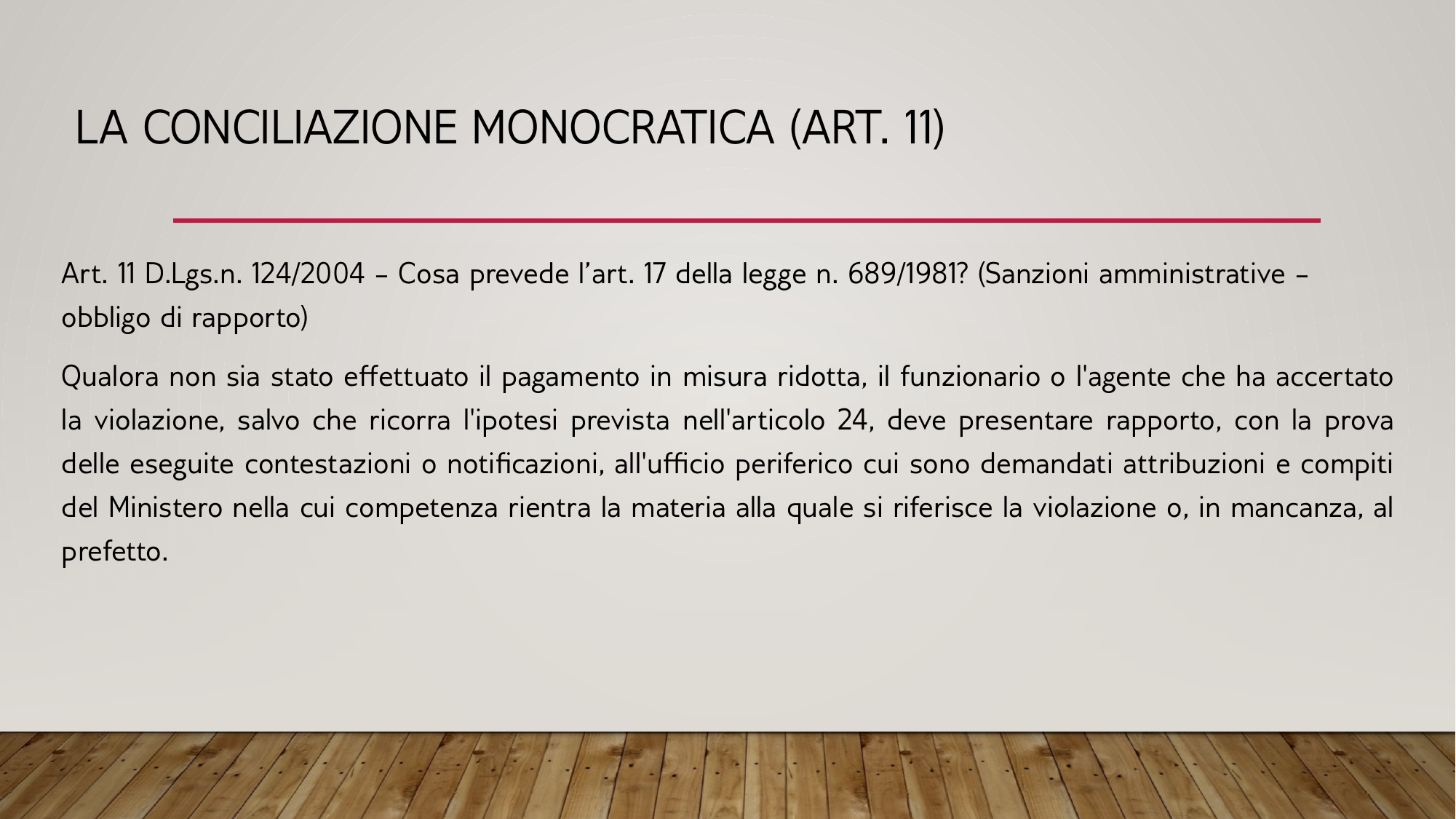

# La conciliazione monocratica (art. 11)
Art. 11 D.Lgs.n. 124/2004 – Cosa prevede l’art. 17 della legge n. 689/1981? (Sanzioni amministrative – obbligo di rapporto)
Qualora non sia stato effettuato il pagamento in misura ridotta, il funzionario o l'agente che ha accertato la violazione, salvo che ricorra l'ipotesi prevista nell'articolo 24, deve presentare rapporto, con la prova delle eseguite contestazioni o notificazioni, all'ufficio periferico cui sono demandati attribuzioni e compiti del Ministero nella cui competenza rientra la materia alla quale si riferisce la violazione o, in mancanza, al prefetto.